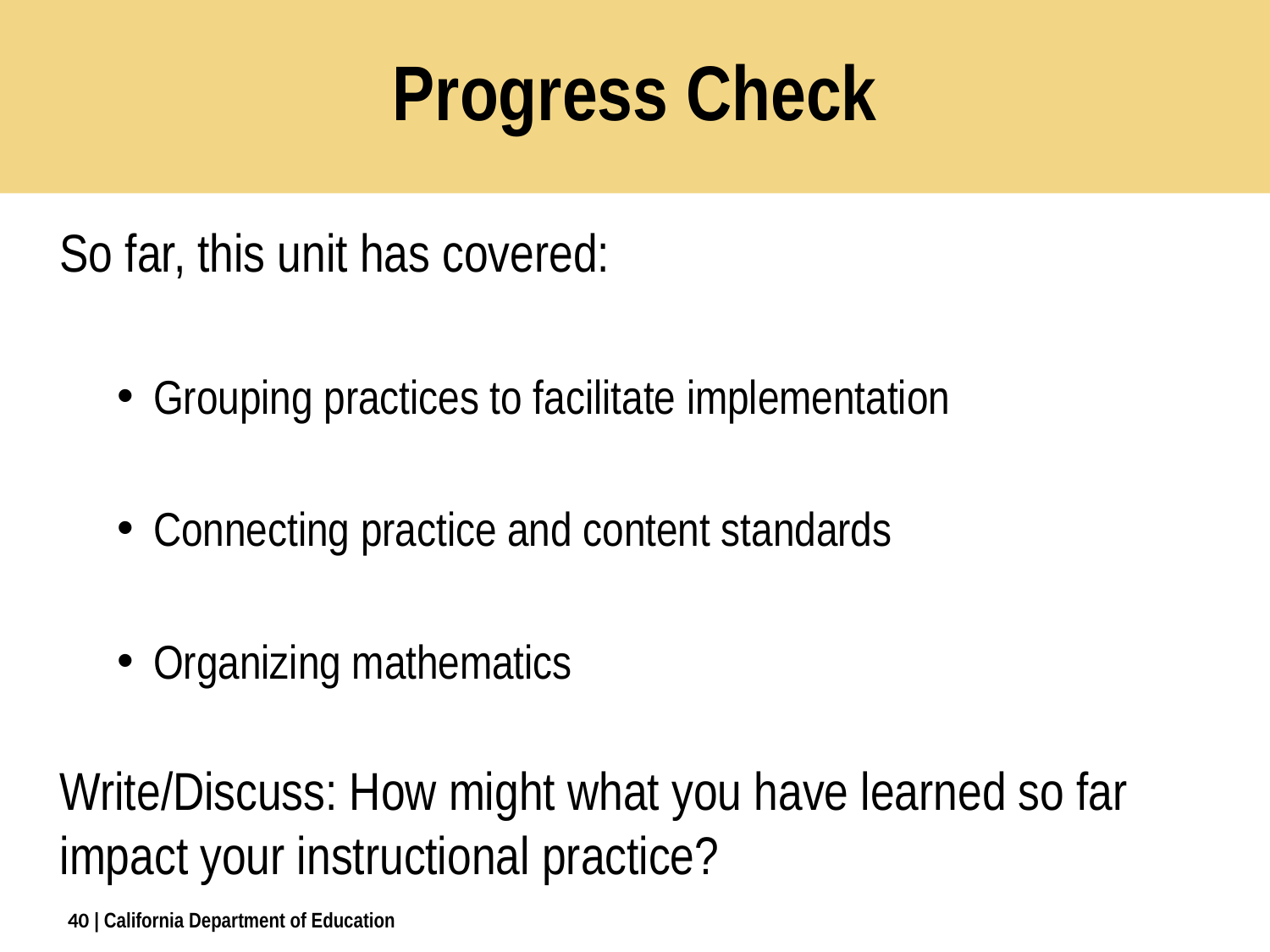

# Progress Check
So far, this unit has covered:

Grouping practices to facilitate implementation

Connecting practice and content standards

Organizing mathematics

Write/Discuss: How might what you have learned so far impact your instructional practice?

40
| California Department of Education